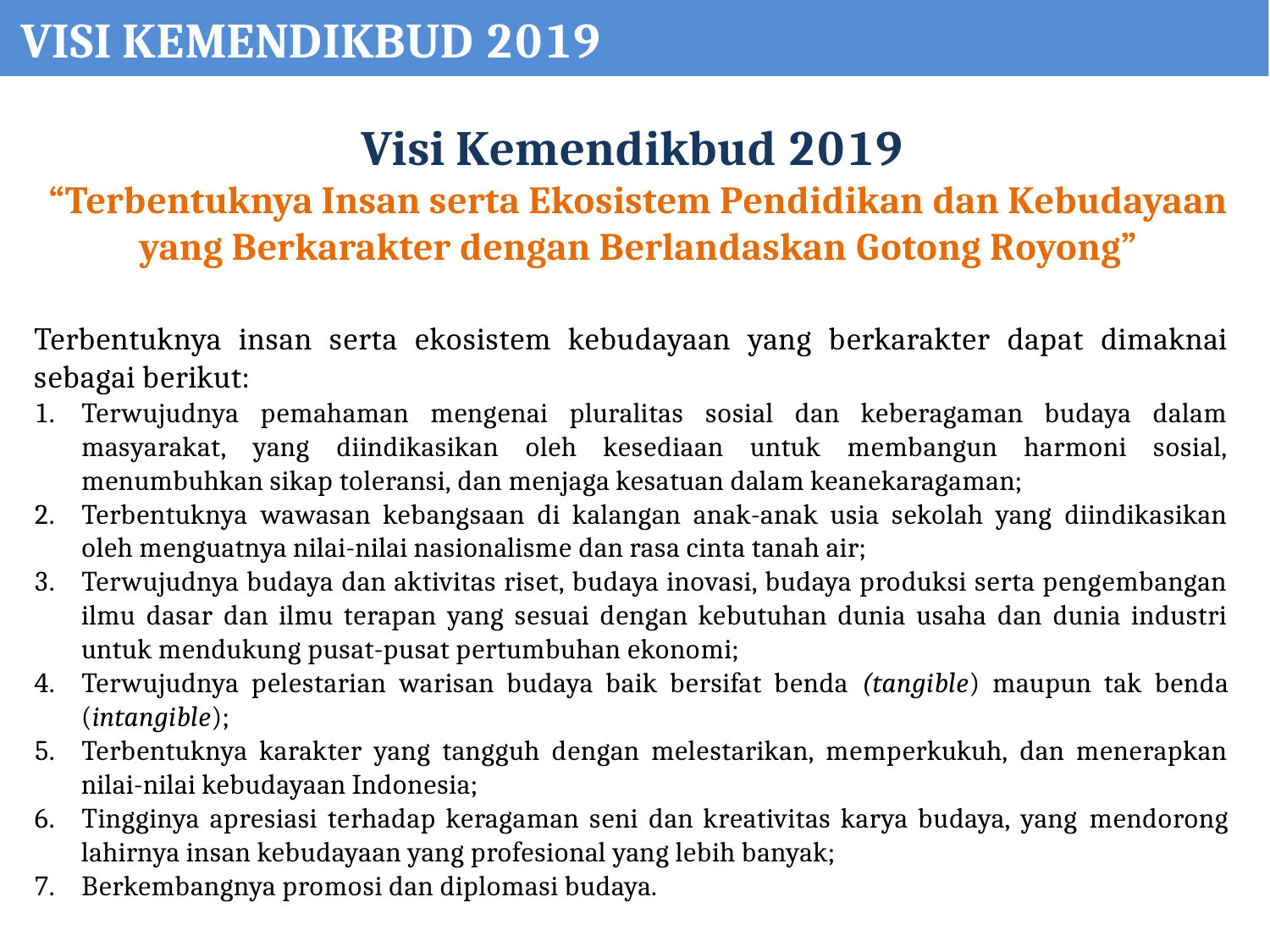

VISI KEMENDIKBUD 2019
Visi Kemendikbud 2019
“Terbentuknya Insan serta Ekosistem Pendidikan dan Kebudayaan yang Berkarakter dengan Berlandaskan Gotong Royong”
Terbentuknya insan serta ekosistem kebudayaan yang berkarakter dapat dimaknai sebagai berikut:
Terwujudnya pemahaman mengenai pluralitas sosial dan keberagaman budaya dalam masyarakat, yang diindikasikan oleh kesediaan untuk membangun harmoni sosial, menumbuhkan sikap toleransi, dan menjaga kesatuan dalam keanekaragaman;
Terbentuknya wawasan kebangsaan di kalangan anak-anak usia sekolah yang diindikasikan oleh menguatnya nilai-nilai nasionalisme dan rasa cinta tanah air;
Terwujudnya budaya dan aktivitas riset, budaya inovasi, budaya produksi serta pengembangan ilmu dasar dan ilmu terapan yang sesuai dengan kebutuhan dunia usaha dan dunia industri untuk mendukung pusat-pusat pertumbuhan ekonomi;
Terwujudnya pelestarian warisan budaya baik bersifat benda (tangible) maupun tak benda (intangible);
Terbentuknya karakter yang tangguh dengan melestarikan, memperkukuh, dan menerapkan nilai-nilai kebudayaan Indonesia;
Tingginya apresiasi terhadap keragaman seni dan kreativitas karya budaya, yang mendorong lahirnya insan kebudayaan yang profesional yang lebih banyak;
Berkembangnya promosi dan diplomasi budaya.